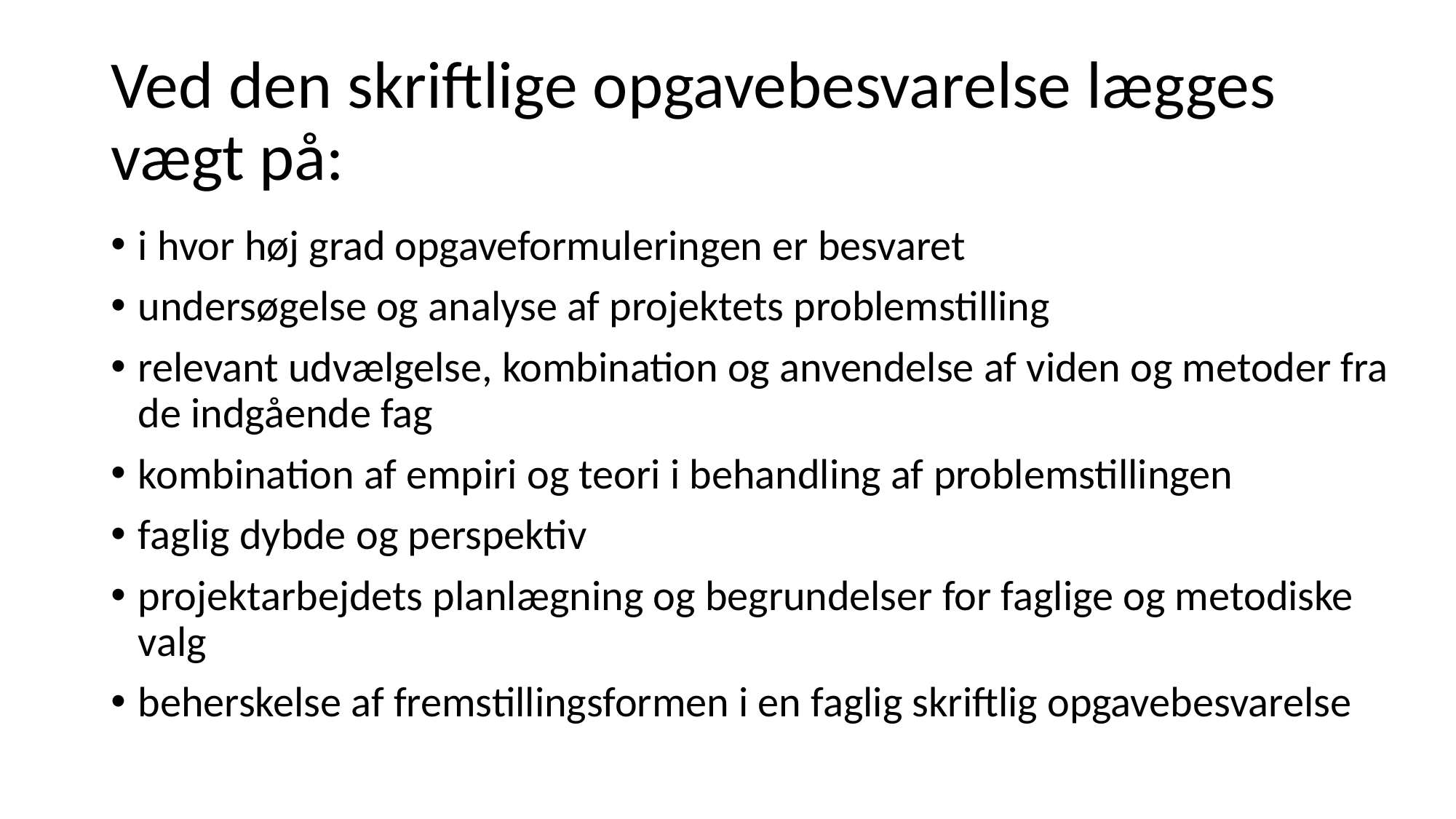

# Ved den skriftlige opgavebesvarelse lægges vægt på:
i hvor høj grad opgaveformuleringen er besvaret
undersøgelse og analyse af projektets problemstilling
relevant udvælgelse, kombination og anvendelse af viden og metoder fra de indgående fag
kombination af empiri og teori i behandling af problemstillingen
faglig dybde og perspektiv
projektarbejdets planlægning og begrundelser for faglige og metodiske valg
beherskelse af fremstillingsformen i en faglig skriftlig opgavebesvarelse